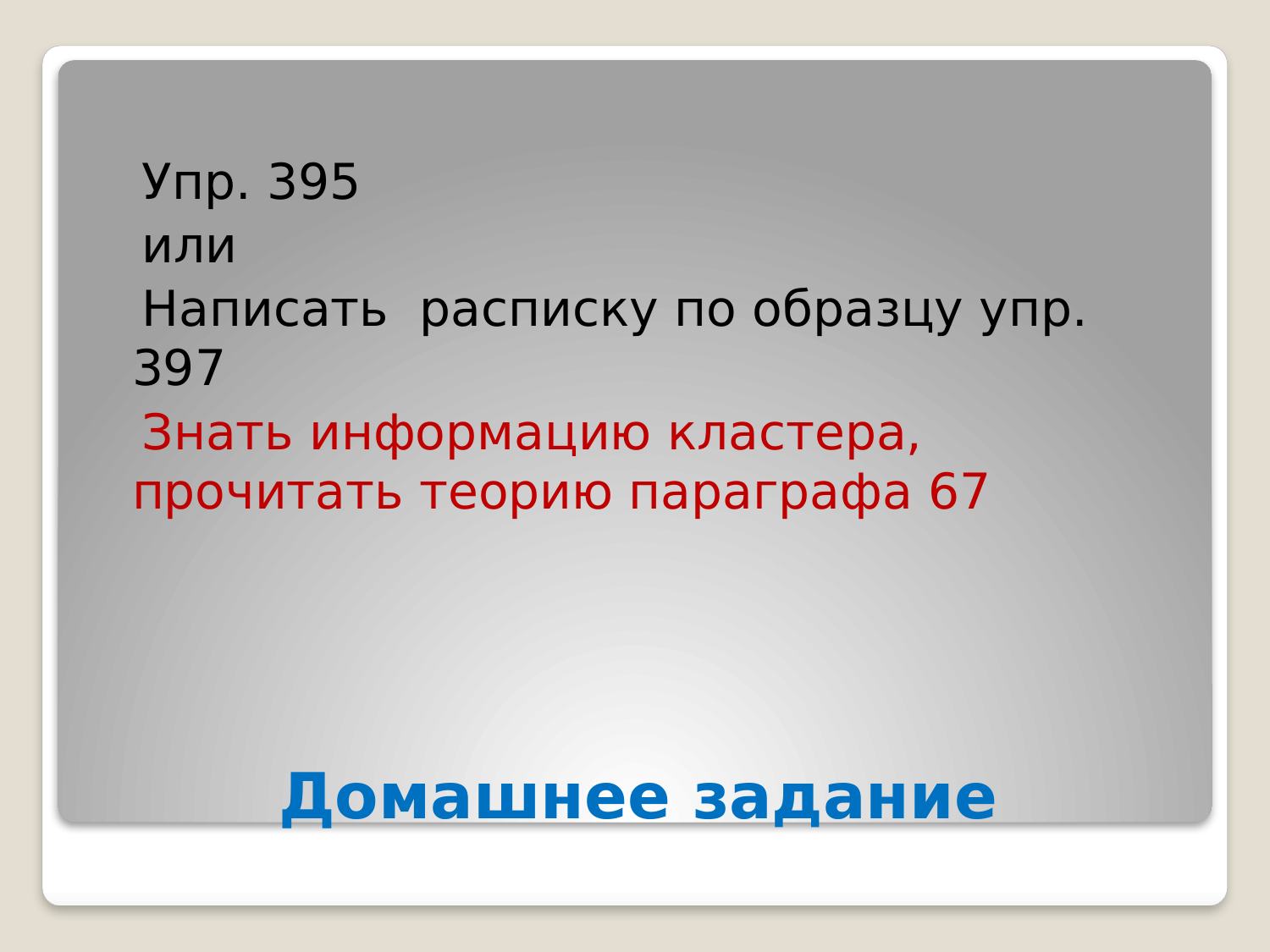

Упр. 395
   или
   Написать  расписку по образцу упр. 397
   Знать информацию кластера, прочитать теорию параграфа 67
# Домашнее задание